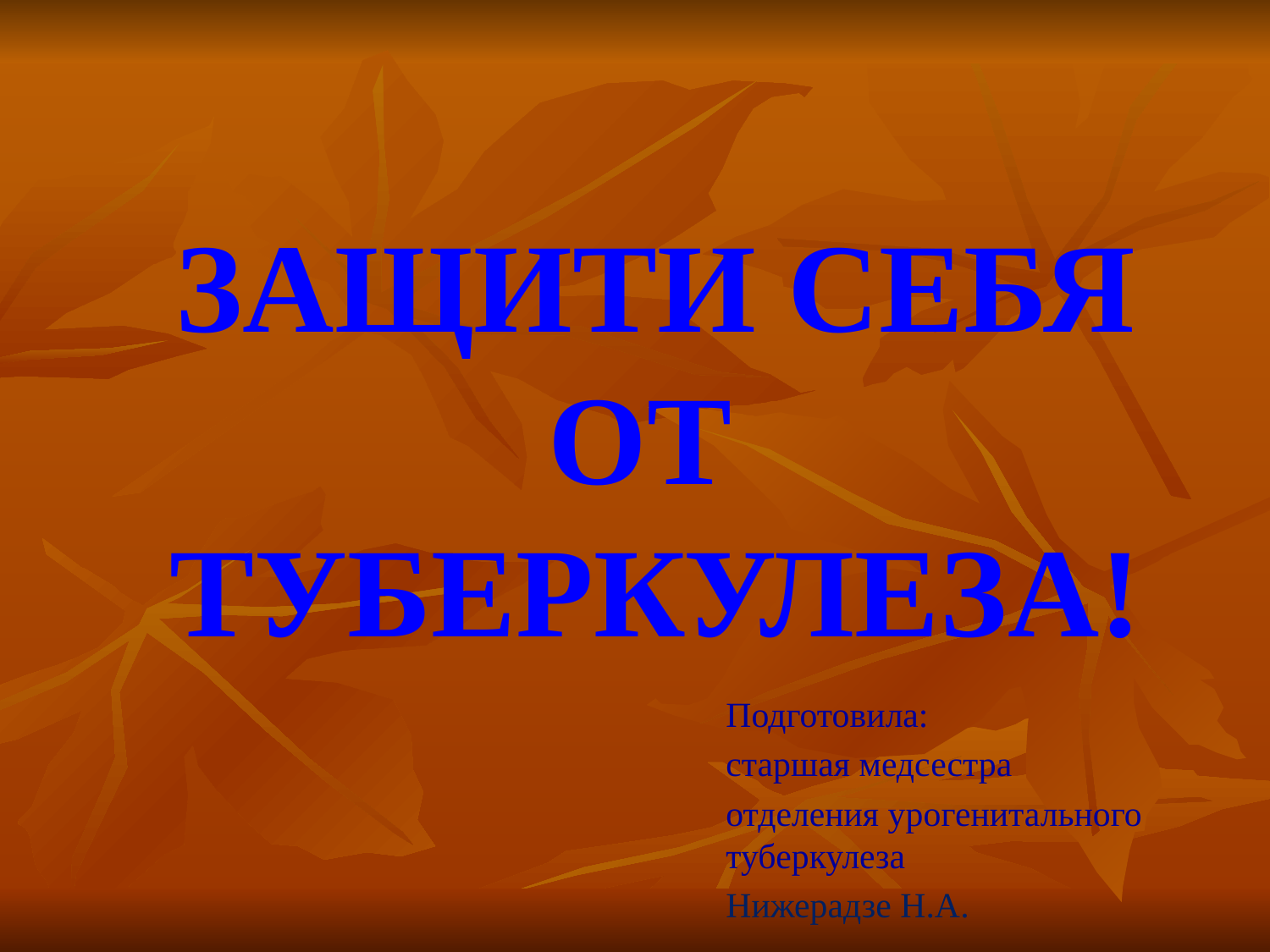

ЗАЩИТИ СЕБЯ ОТ  ТУБЕРКУЛЕЗА!

Подготовила:
старшая медсестра
отделения урогенитального туберкулеза
Нижерадзе Н.А.